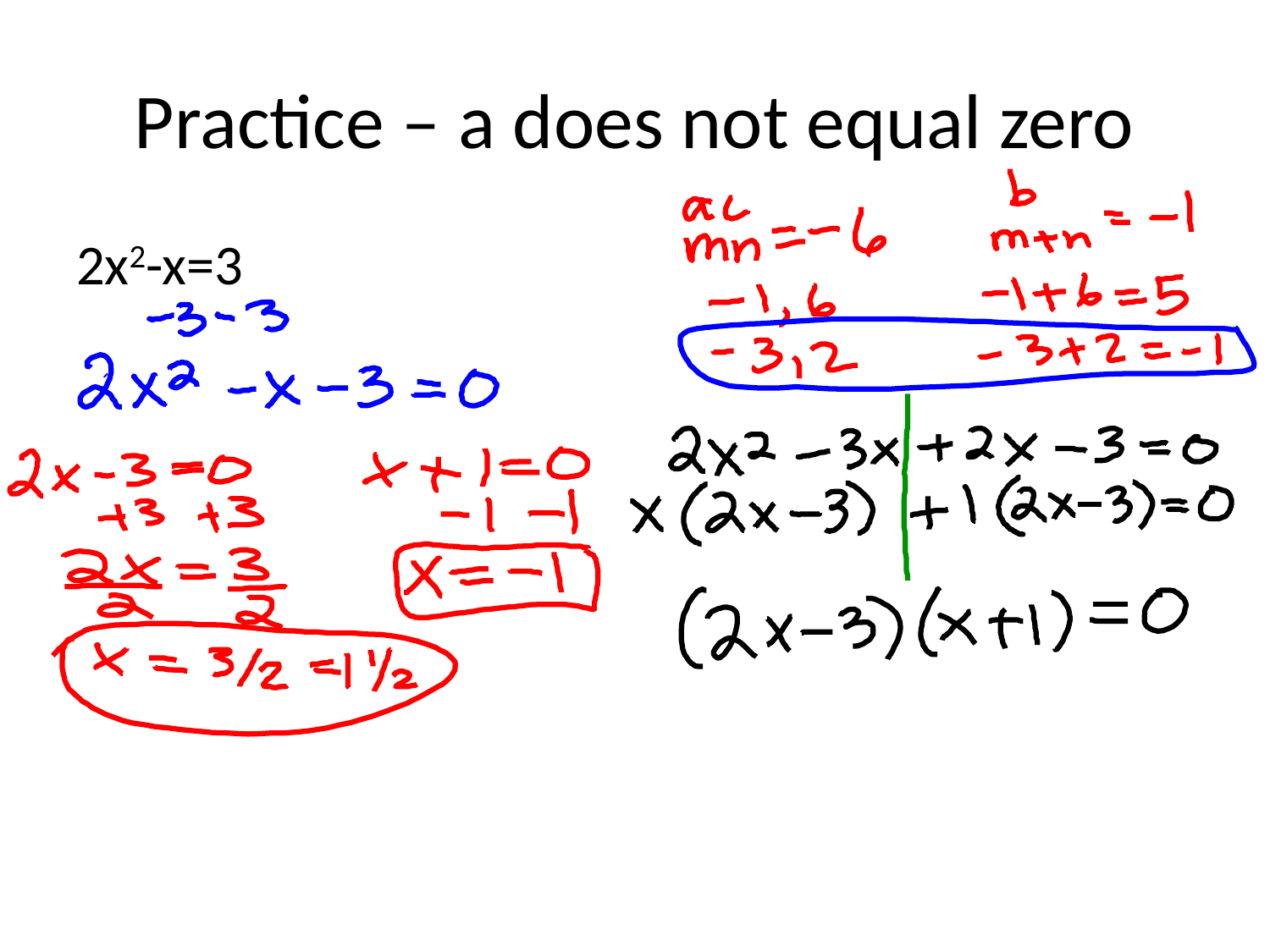

# Practice – a does not equal zero

2x2-x=3